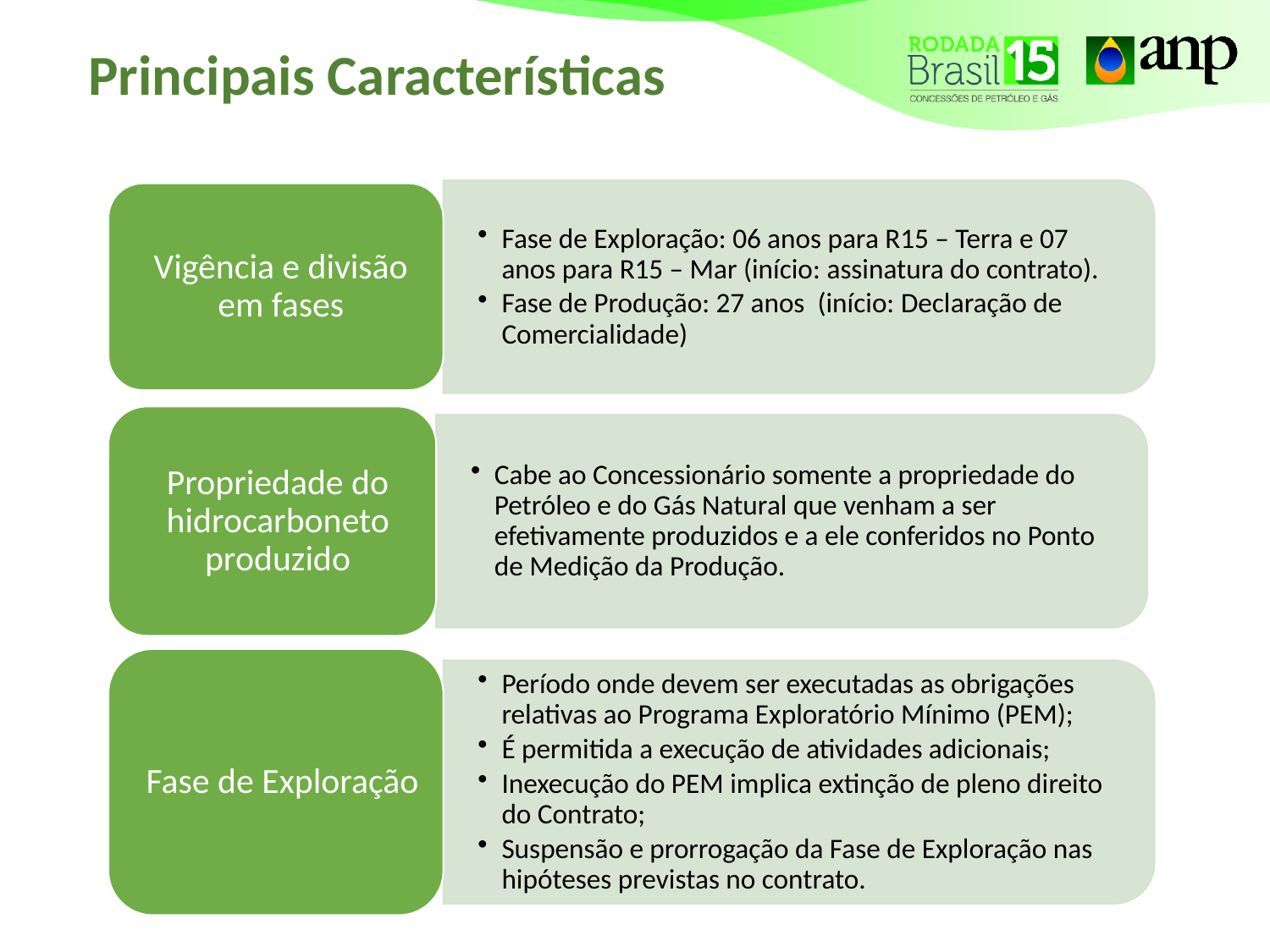

# Principais Características
Fase de Exploração: 06 anos para R15 – Terra e 07 anos para R15 – Mar (início: assinatura do contrato).
Fase de Produção: 27 anos  (início: Declaração de Comercialidade)
Vigência e divisão em fases
Cabe ao Concessionário somente a propriedade do Petróleo e do Gás Natural que venham a ser efetivamente produzidos e a ele conferidos no Ponto de Medição da Produção.
Propriedade do hidrocarboneto produzido
Período onde devem ser executadas as obrigações relativas ao Programa Exploratório Mínimo (PEM);
É permitida a execução de atividades adicionais;
Inexecução do PEM implica extinção de pleno direito do Contrato;
Suspensão e prorrogação da Fase de Exploração nas hipóteses previstas no contrato.
Fase de Exploração